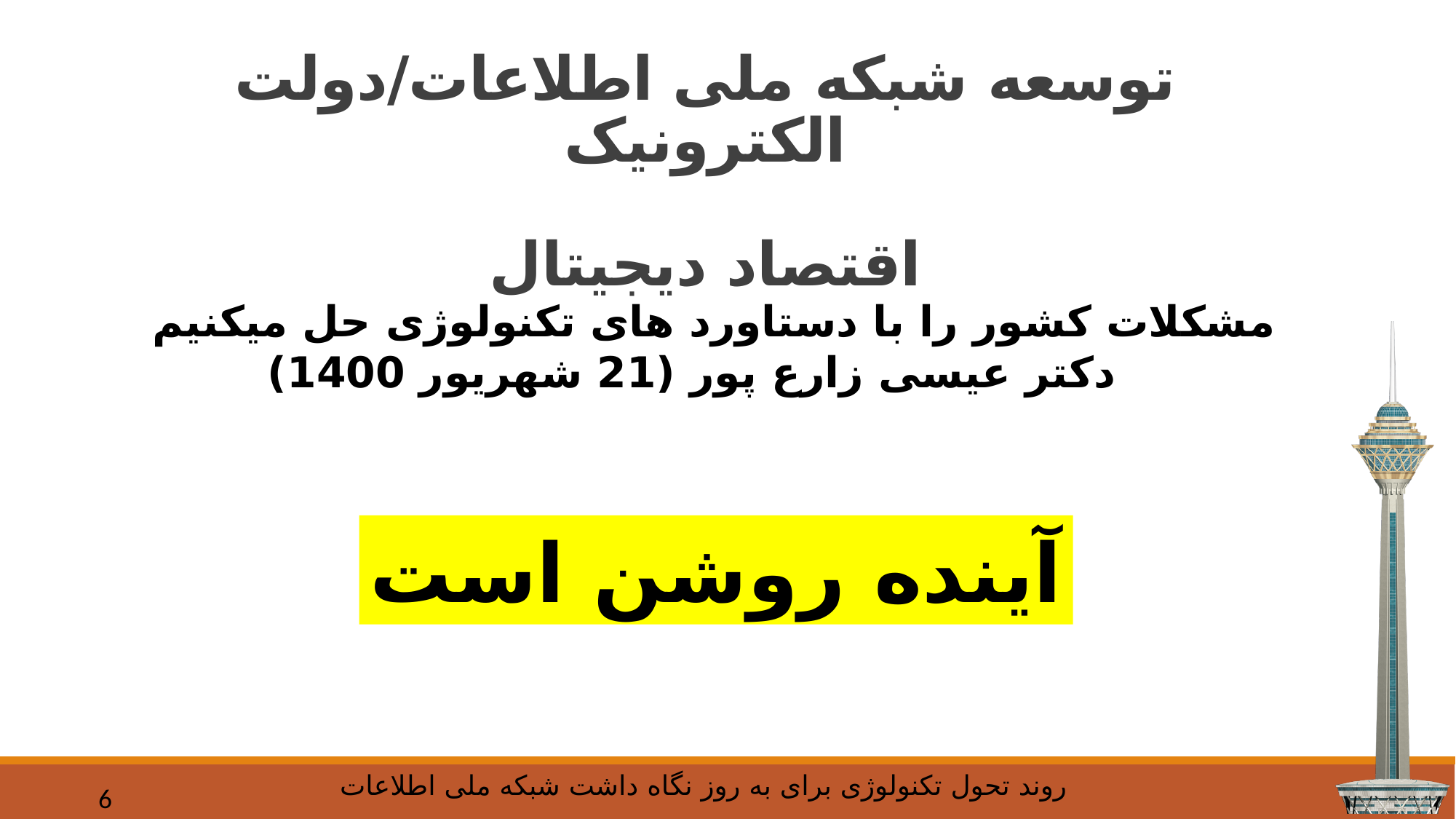

# توسعه شبکه ملی اطلاعات/دولت الکترونیک اقتصاد دیجیتال

مشکلات کشور را با دستاورد های تکنولوژی حل میکنیم
 دکتر عیسی زارع پور (21 شهریور 1400)

آینده روشن است
6